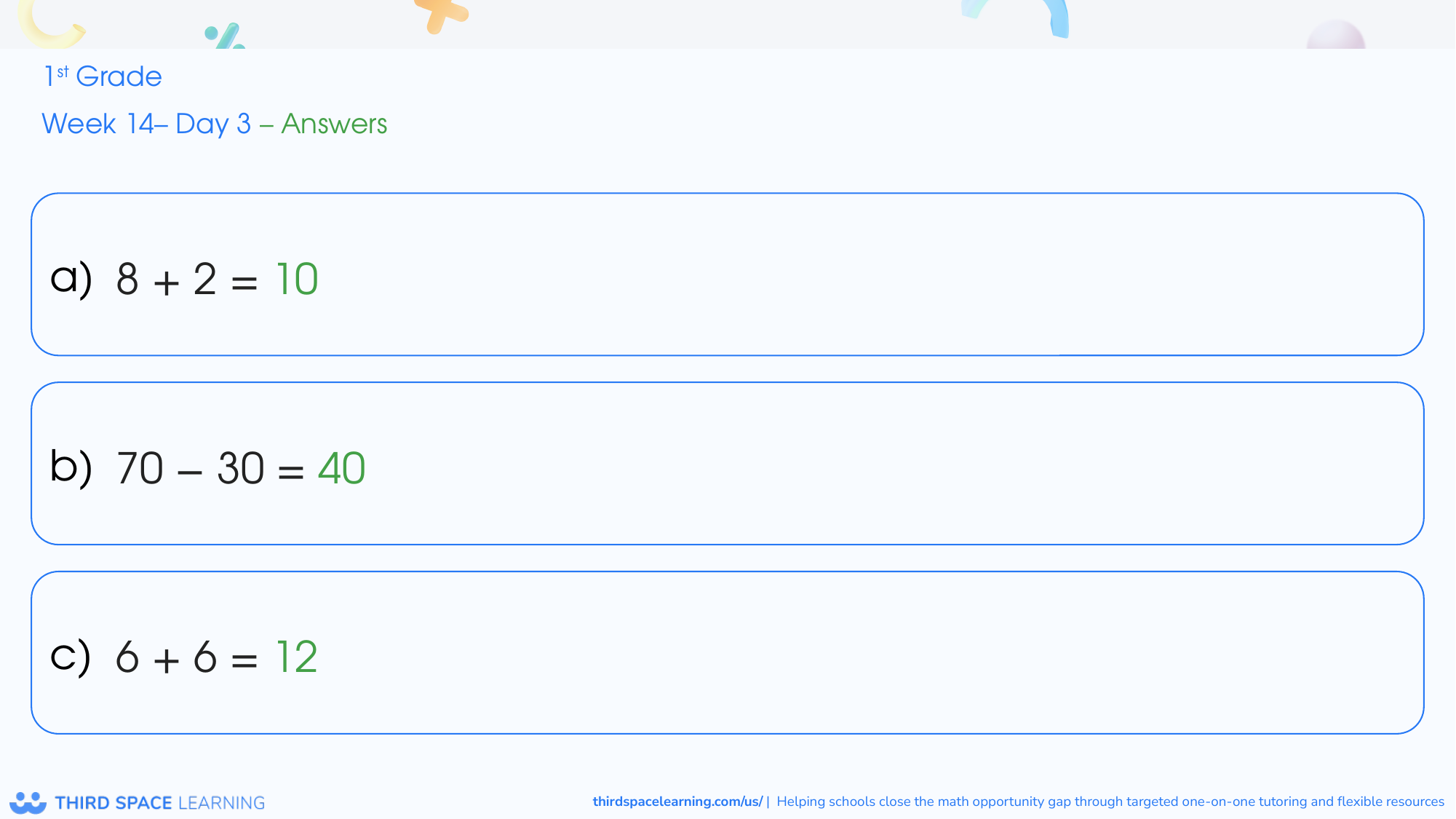

1st Grade
Week 14– Day 3 – Answers
8 + 2 = 10
70 − 30 = 40
6 + 6 = 12